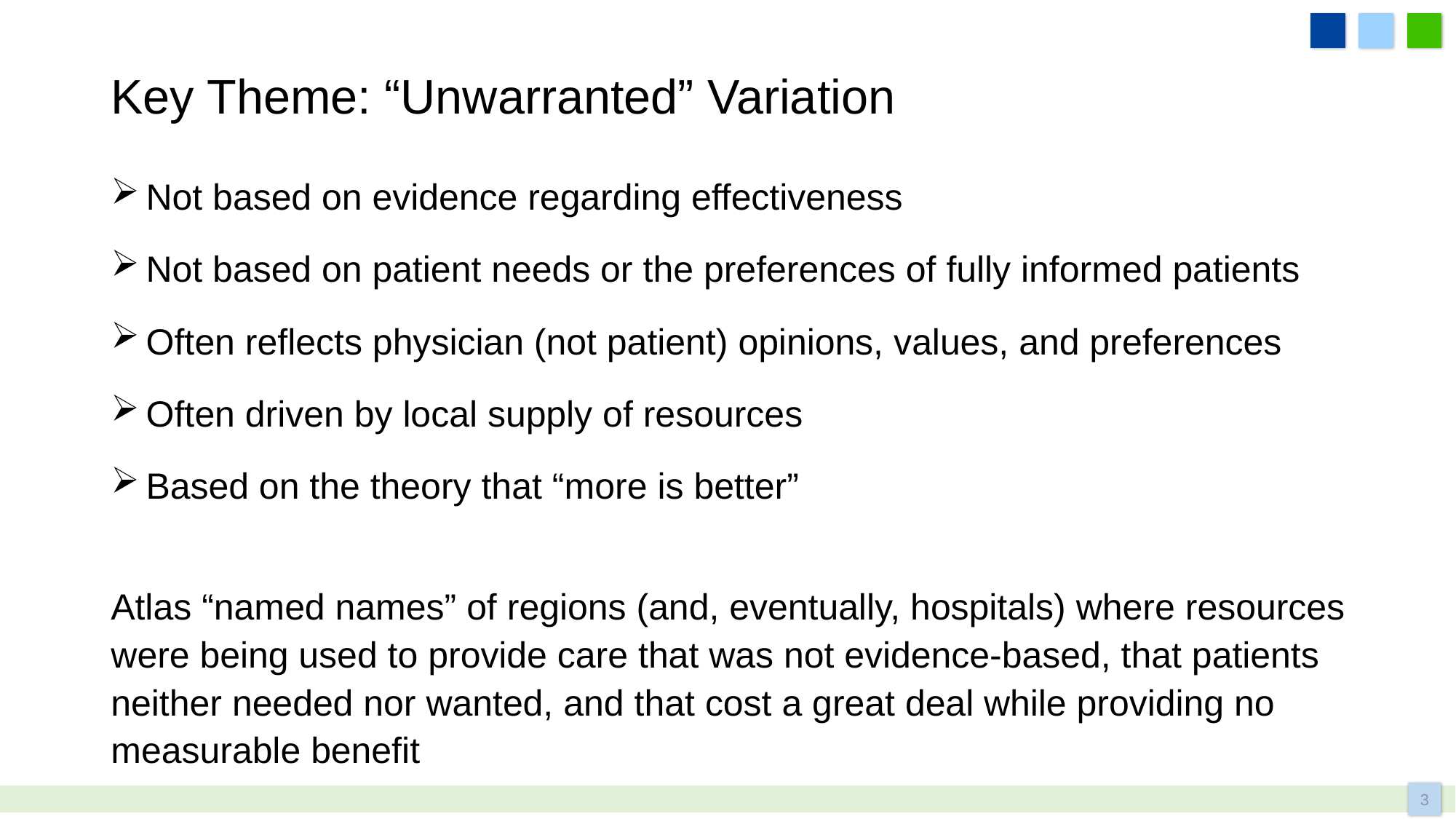

# Key Theme: “Unwarranted” Variation
Not based on evidence regarding effectiveness
Not based on patient needs or the preferences of fully informed patients
Often reflects physician (not patient) opinions, values, and preferences
Often driven by local supply of resources
Based on the theory that “more is better”
Atlas “named names” of regions (and, eventually, hospitals) where resources were being used to provide care that was not evidence-based, that patients neither needed nor wanted, and that cost a great deal while providing no measurable benefit

3